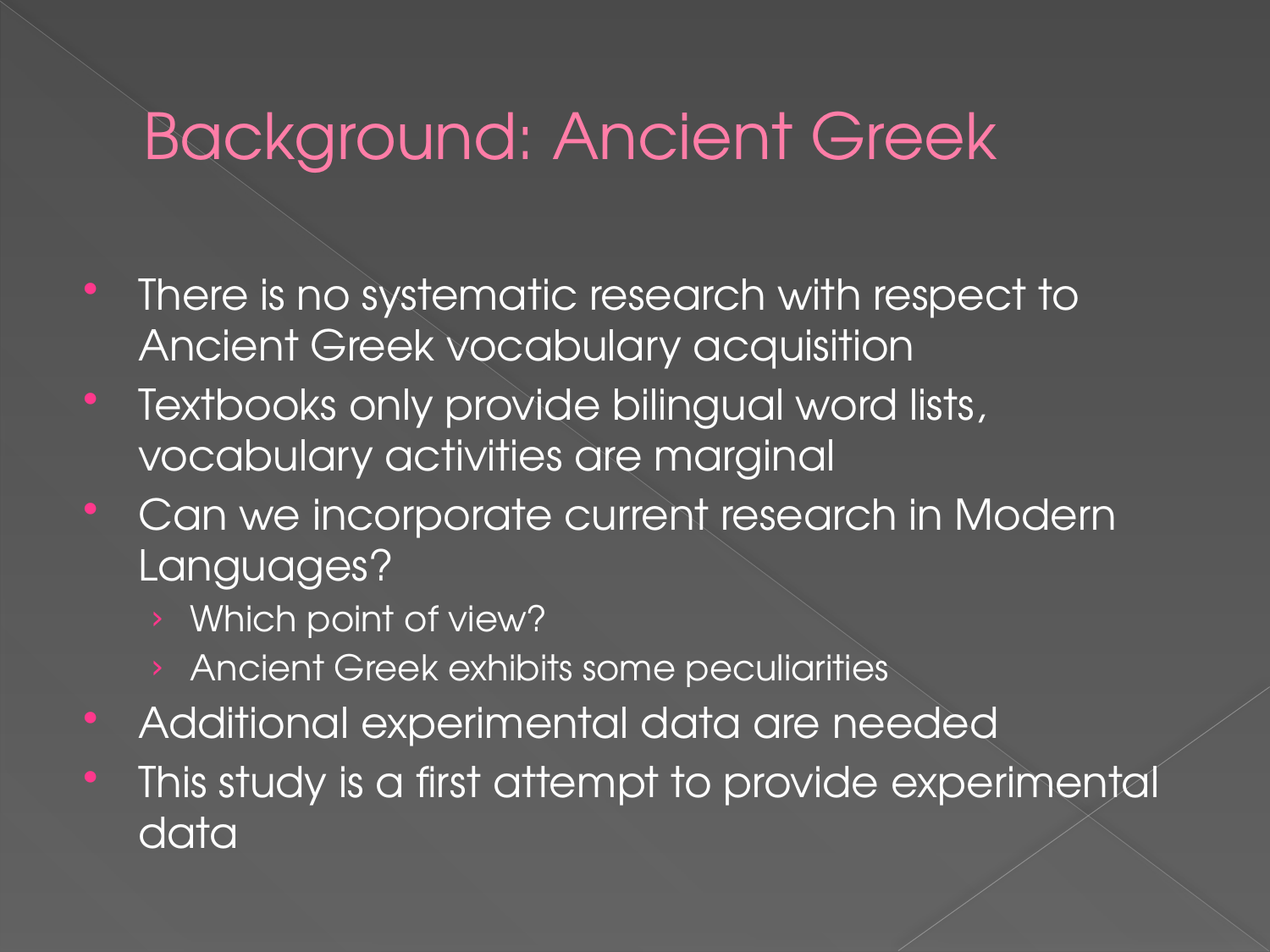

# Background: Ancient Greek
There is no systematic research with respect to Ancient Greek vocabulary acquisition
Textbooks only provide bilingual word lists, vocabulary activities are marginal
Can we incorporate current research in Modern Languages?
Which point of view?
Ancient Greek exhibits some peculiarities
Additional experimental data are needed
This study is a first attempt to provide experimental data